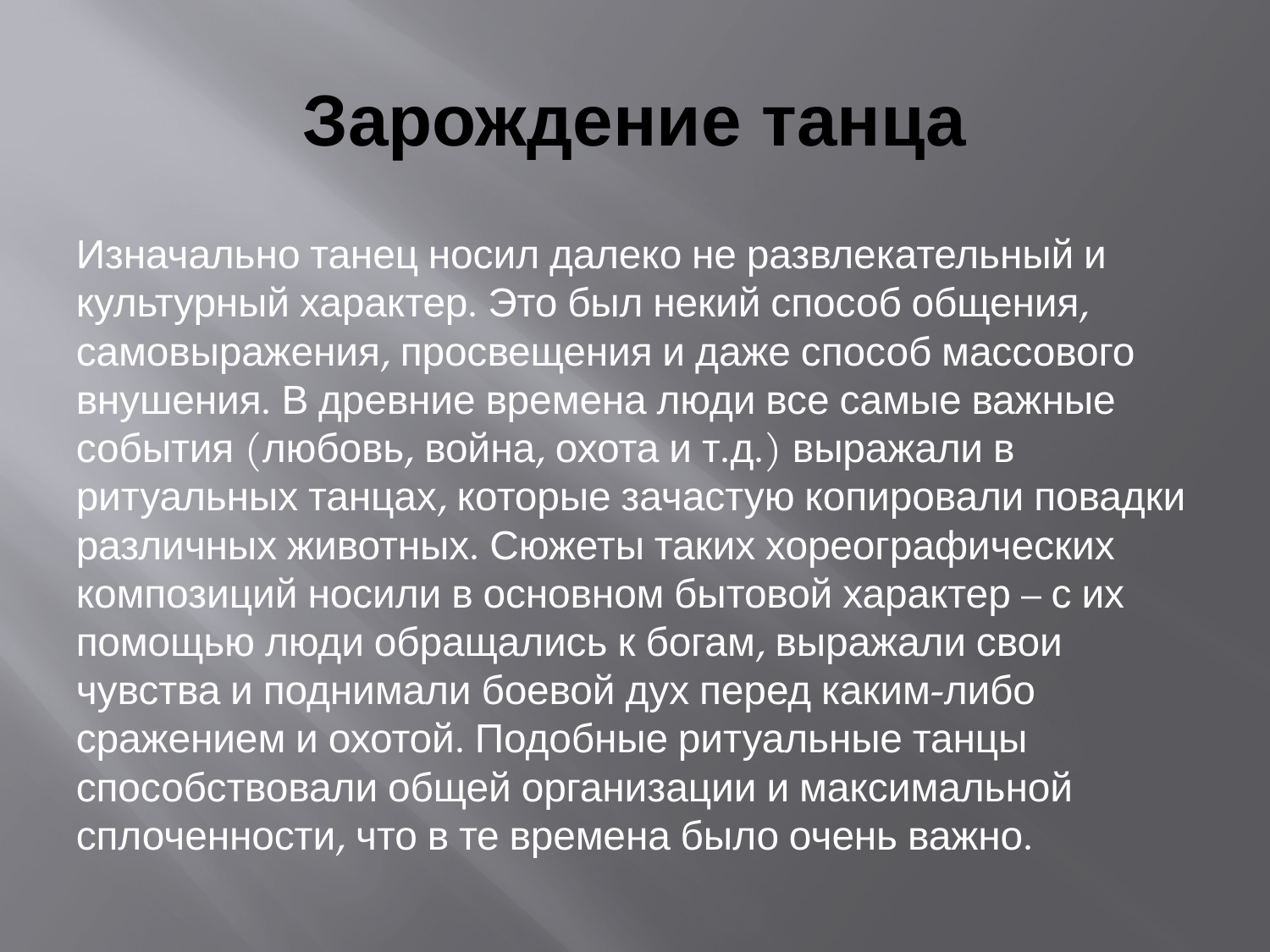

# Зарождение танца
Изначально танец носил далеко не развлекательный и культурный характер. Это был некий способ общения, самовыражения, просвещения и даже способ массового внушения. В древние времена люди все самые важные события (любовь, война, охота и т.д.) выражали в ритуальных танцах, которые зачастую копировали повадки различных животных. Сюжеты таких хореографических композиций носили в основном бытовой характер – с их помощью люди обращались к богам, выражали свои чувства и поднимали боевой дух перед каким-либо сражением и охотой. Подобные ритуальные танцы способствовали общей организации и максимальной сплоченности, что в те времена было очень важно.